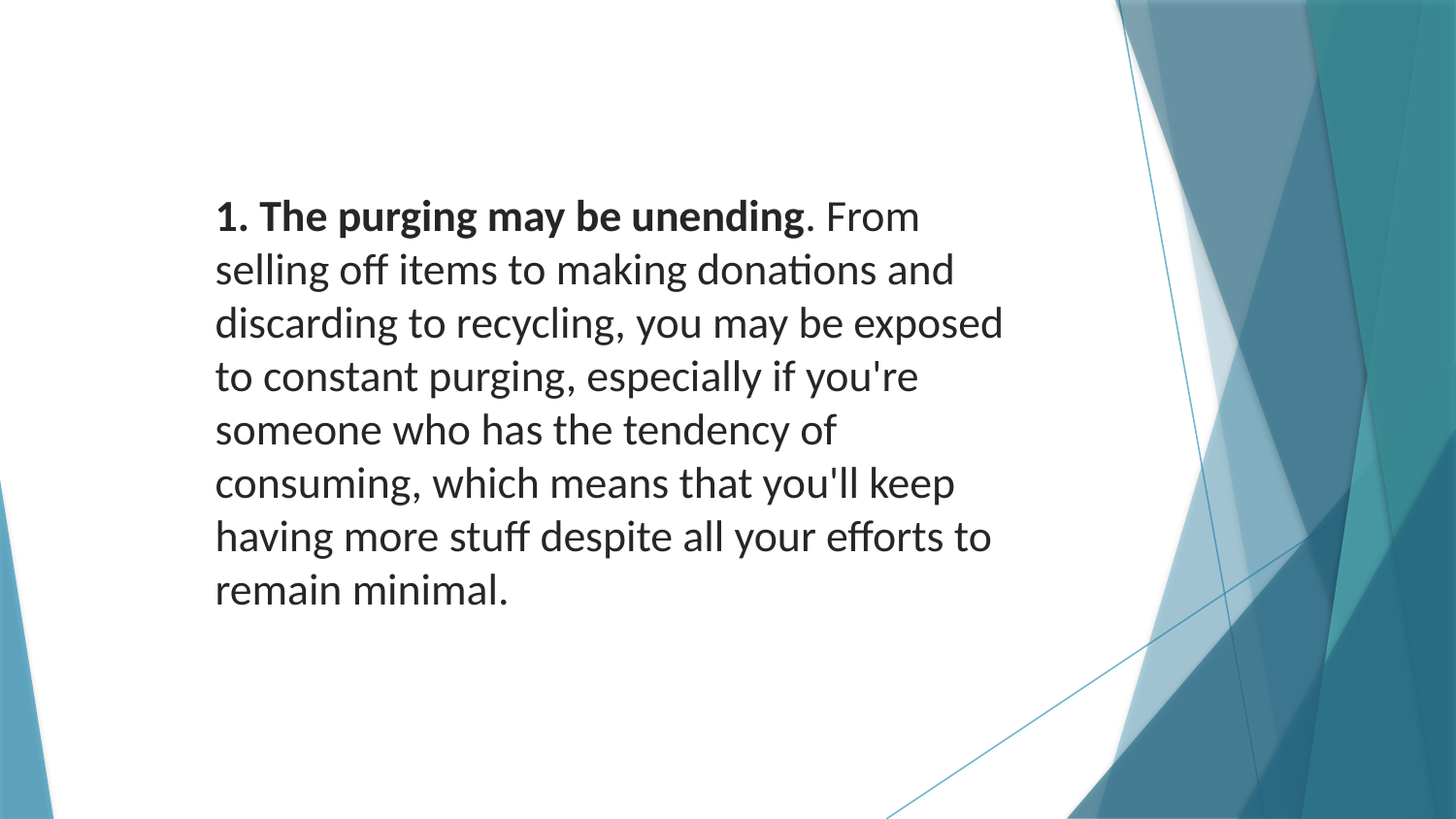

1. The purging may be unending. From selling off items to making donations and discarding to recycling, you may be exposed to constant purging, especially if you're someone who has the tendency of consuming, which means that you'll keep having more stuff despite all your efforts to remain minimal.